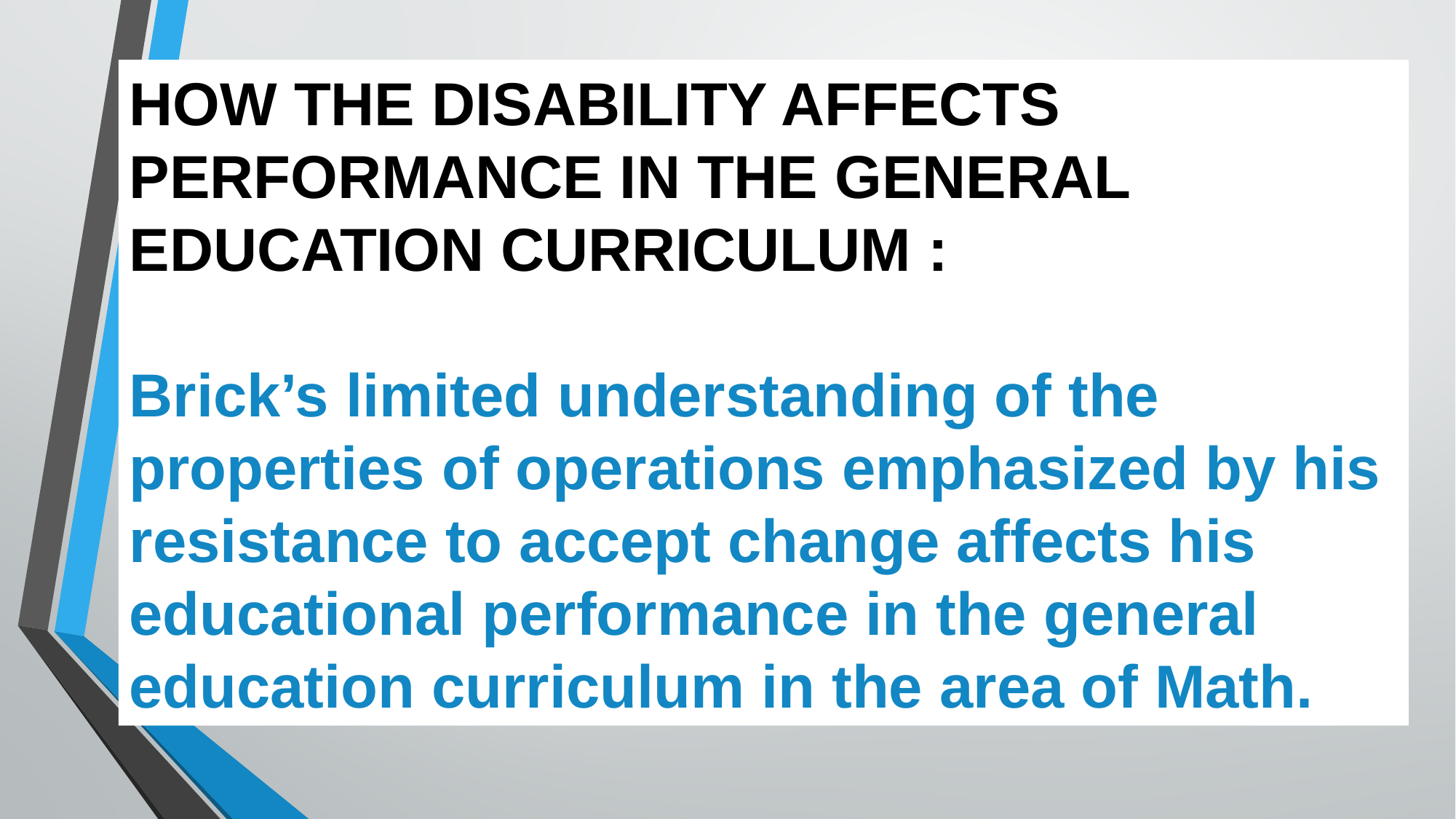

HOW THE DISABILITY AFFECTS PERFORMANCE IN THE GENERAL EDUCATION CURRICULUM :

Brick’s limited understanding of the properties of operations emphasized by his resistance to accept change affects his educational performance in the general education curriculum in the area of Math.